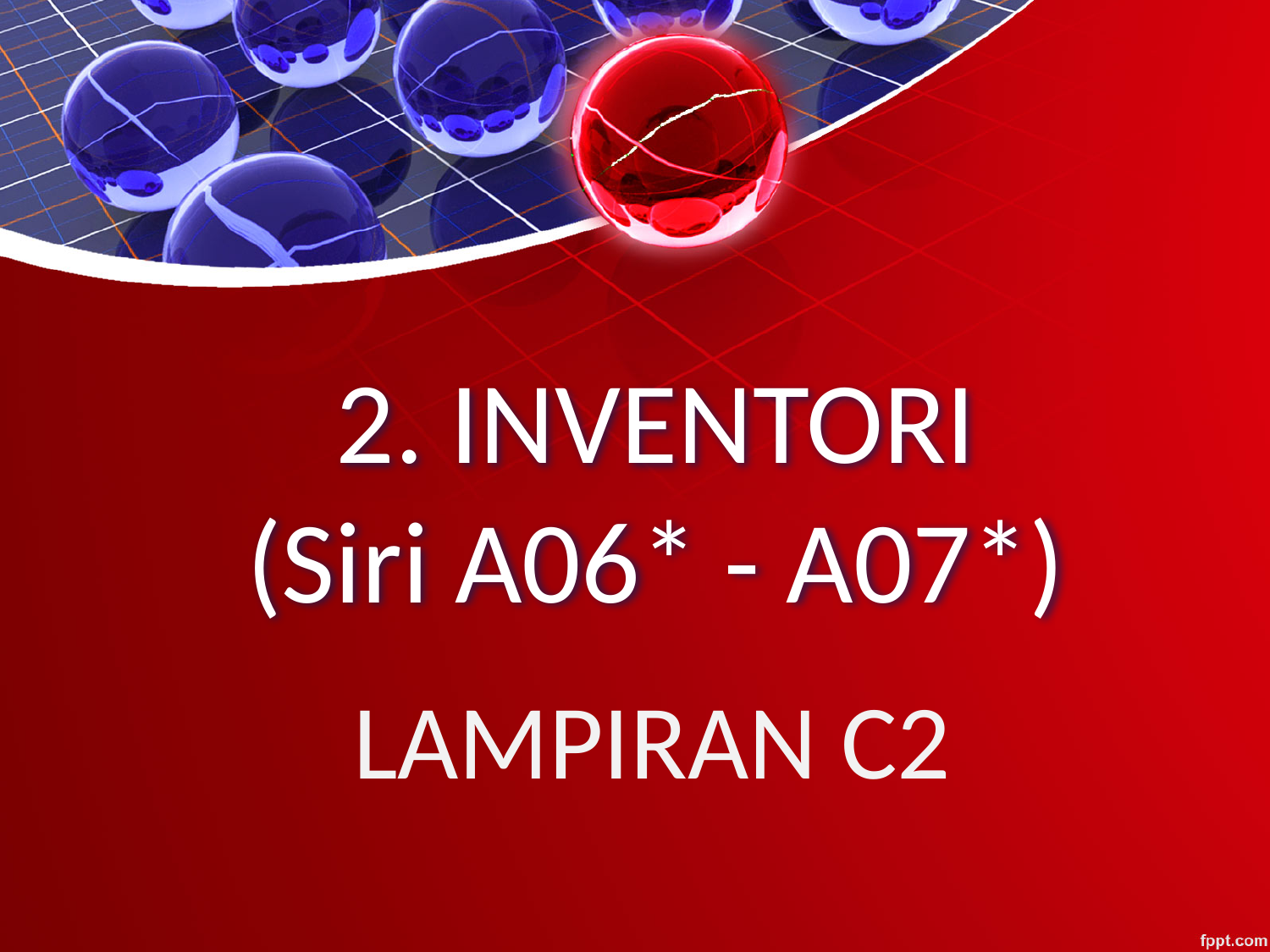

# 2. INVENTORI (Siri A06* - A07*)
LAMPIRAN C2